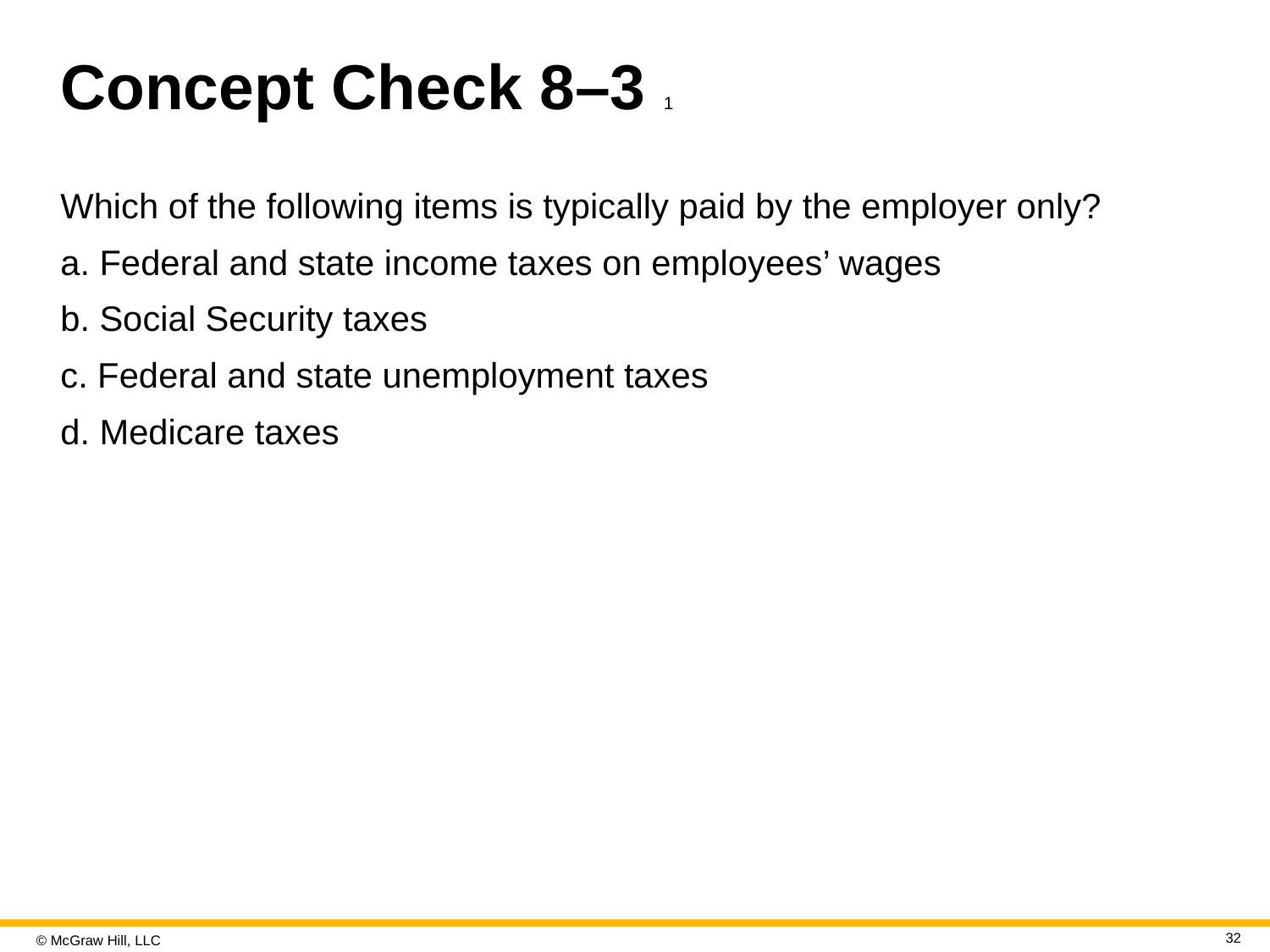

# Concept Check 8–3 1
Which of the following items is typically paid by the employer only?
a. Federal and state income taxes on employees’ wages
b. Social Security taxes
c. Federal and state unemployment taxes
d. Medicare taxes
32